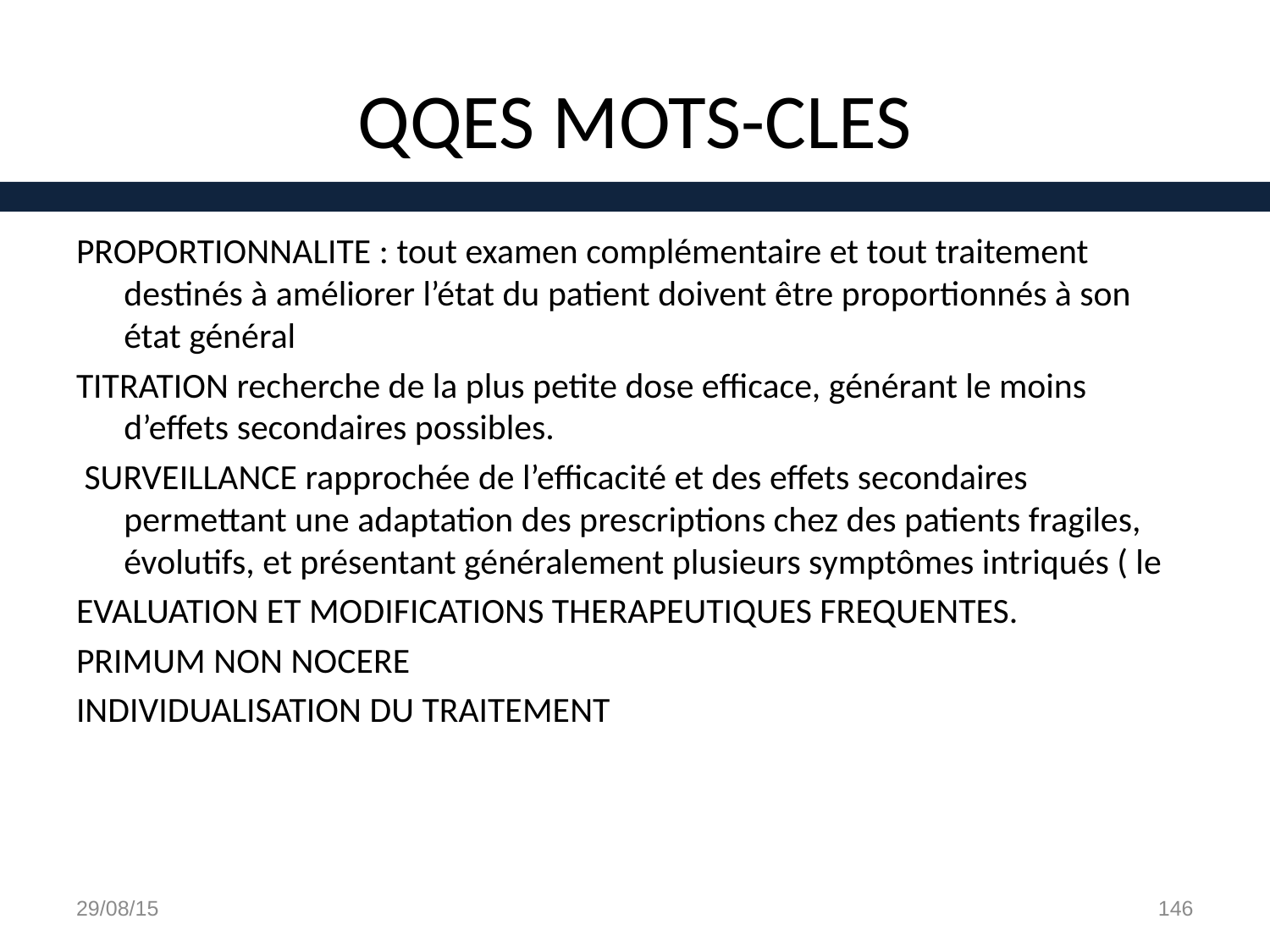

# QQES MOTS-CLES

PROPORTIONNALITE : tout examen complémentaire et tout traitement destinés à améliorer l’état du patient doivent être proportionnés à son état général
TITRATION recherche de la plus petite dose efficace, générant le moins d’effets secondaires possibles.
 SURVEILLANCE rapprochée de l’efficacité et des effets secondaires permettant une adaptation des prescriptions chez des patients fragiles, évolutifs, et présentant généralement plusieurs symptômes intriqués ( le
EVALUATION ET MODIFICATIONS THERAPEUTIQUES FREQUENTES.
PRIMUM NON NOCERE
INDIVIDUALISATION DU TRAITEMENT
29/08/15
146